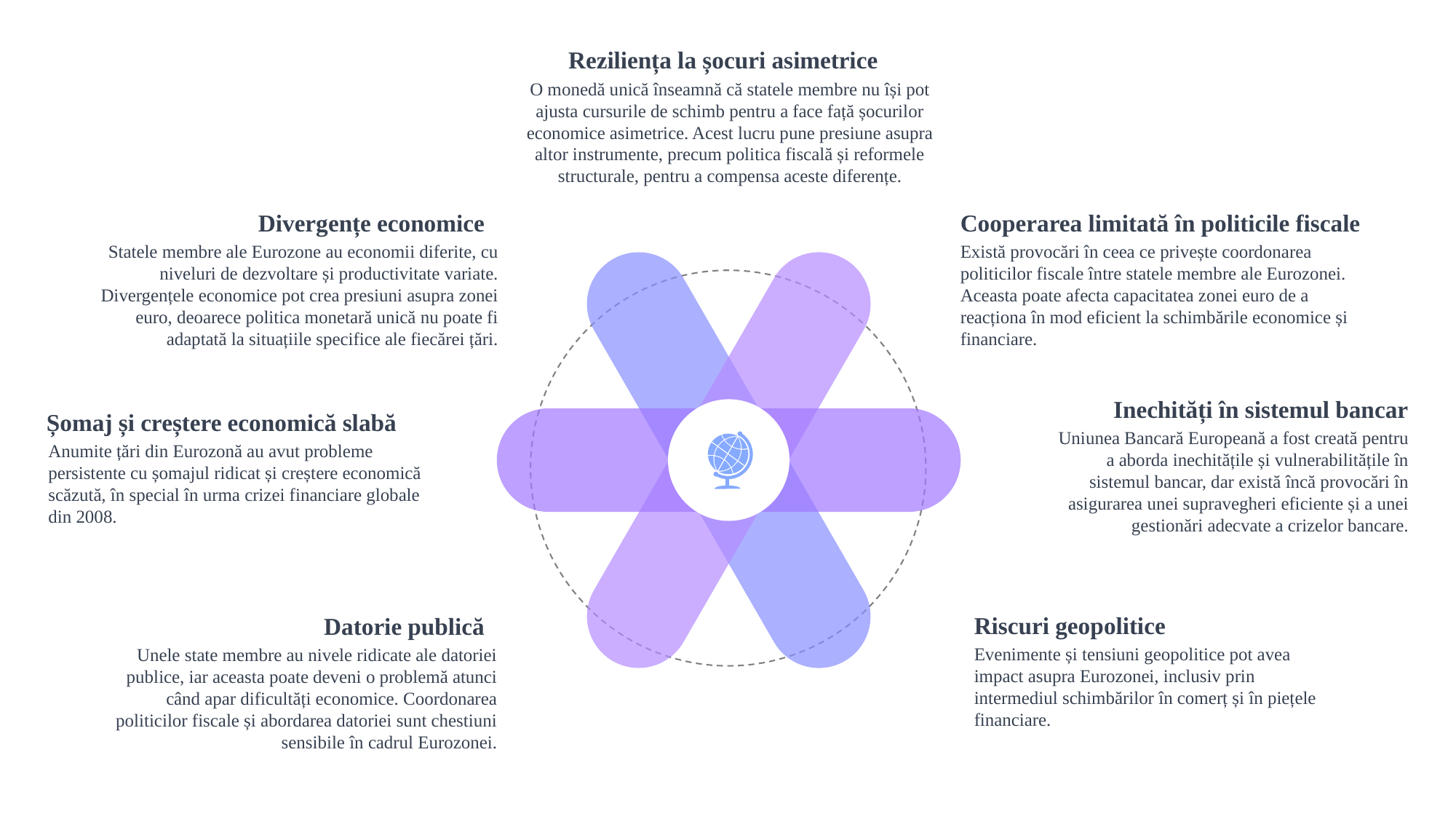

Reziliența la șocuri asimetrice
O monedă unică înseamnă că statele membre nu își pot ajusta cursurile de schimb pentru a face față șocurilor economice asimetrice. Acest lucru pune presiune asupra altor instrumente, precum politica fiscală și reformele structurale, pentru a compensa aceste diferențe.
Divergențe economice
Statele membre ale Eurozone au economii diferite, cu niveluri de dezvoltare și productivitate variate. Divergențele economice pot crea presiuni asupra zonei euro, deoarece politica monetară unică nu poate fi adaptată la situațiile specifice ale fiecărei țări.
Cooperarea limitată în politicile fiscale
Există provocări în ceea ce privește coordonarea politicilor fiscale între statele membre ale Eurozonei. Aceasta poate afecta capacitatea zonei euro de a reacționa în mod eficient la schimbările economice și financiare.

Inechități în sistemul bancar
Uniunea Bancară Europeană a fost creată pentru a aborda inechitățile și vulnerabilitățile în sistemul bancar, dar există încă provocări în asigurarea unei supravegheri eficiente și a unei gestionări adecvate a crizelor bancare.

Șomaj și creștere economică slabă
Anumite țări din Eurozonă au avut probleme persistente cu șomajul ridicat și creștere economică scăzută, în special în urma crizei financiare globale din 2008.

Riscuri geopolitice
Evenimente și tensiuni geopolitice pot avea impact asupra Eurozonei, inclusiv prin intermediul schimbărilor în comerț și în piețele financiare.
Datorie publică
Unele state membre au nivele ridicate ale datoriei publice, iar aceasta poate deveni o problemă atunci când apar dificultăți economice. Coordonarea politicilor fiscale și abordarea datoriei sunt chestiuni sensibile în cadrul Eurozonei.